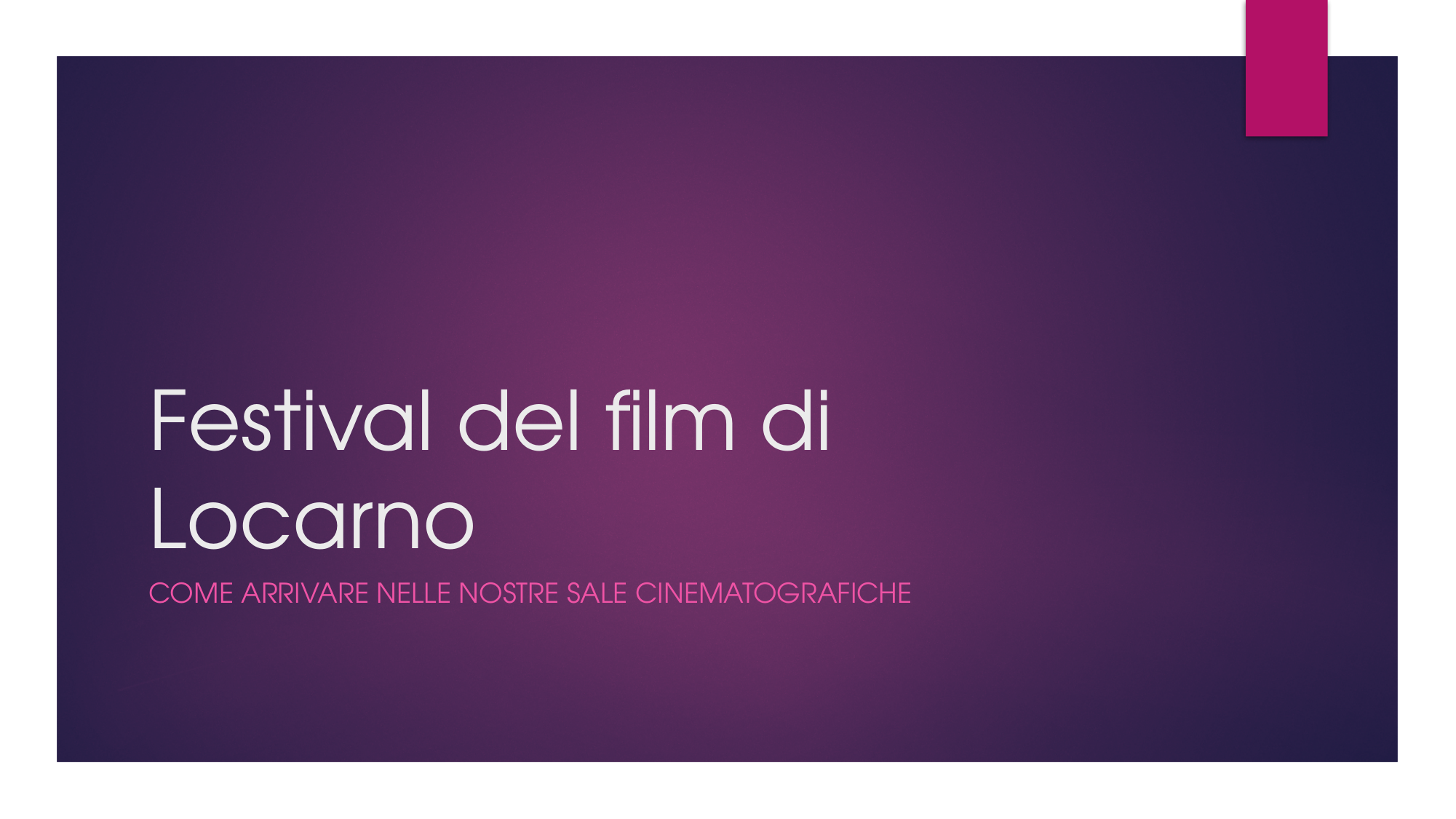

# Festival del film di Locarno
Come arrivare nelle nostre sale cinematografiche